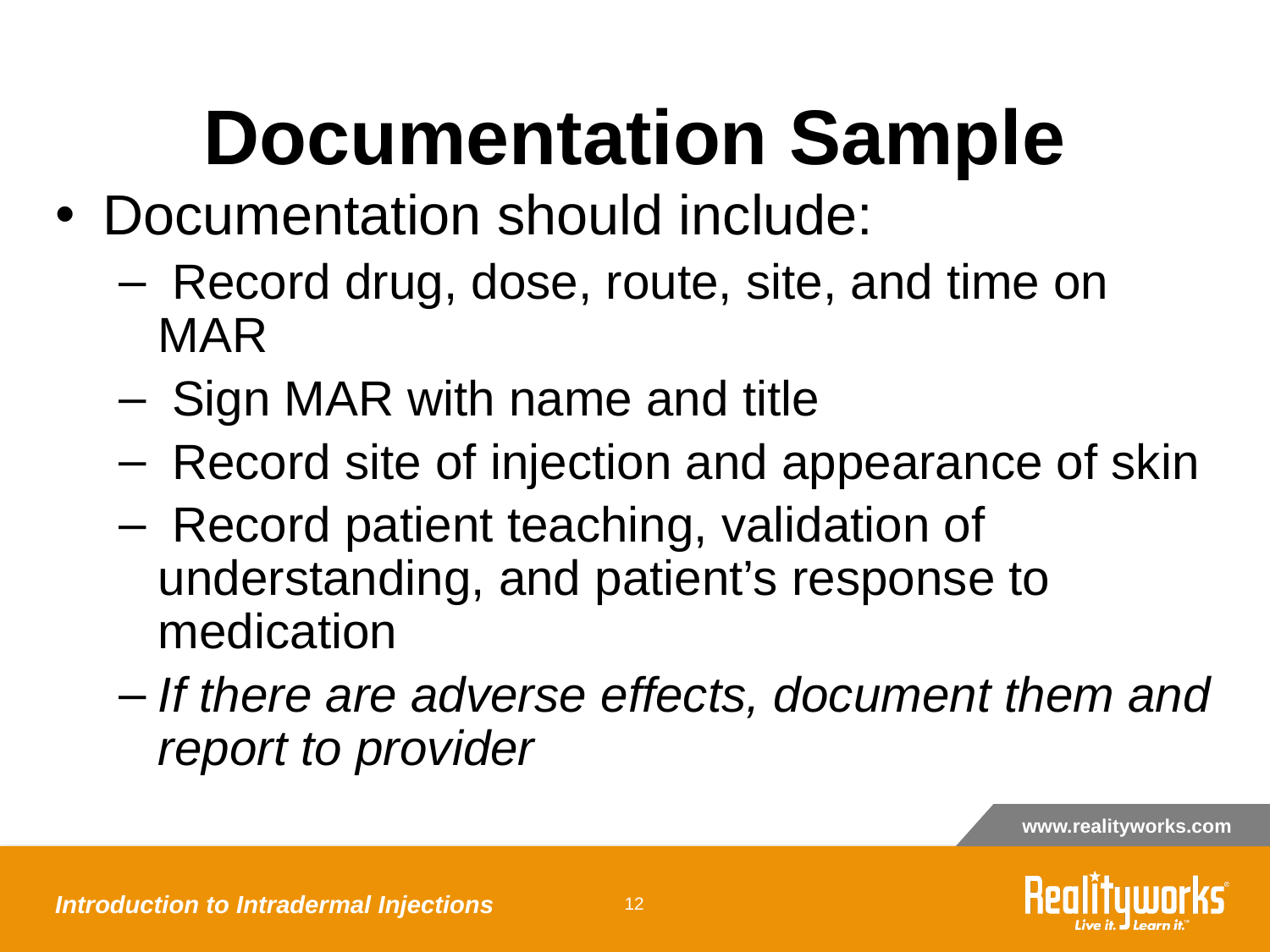

# Documentation Sample
Documentation should include:
 Record drug, dose, route, site, and time on MAR
 Sign MAR with name and title
 Record site of injection and appearance of skin
 Record patient teaching, validation of understanding, and patient’s response to medication
If there are adverse effects, document them and report to provider
Introduction to Intradermal Injections
12